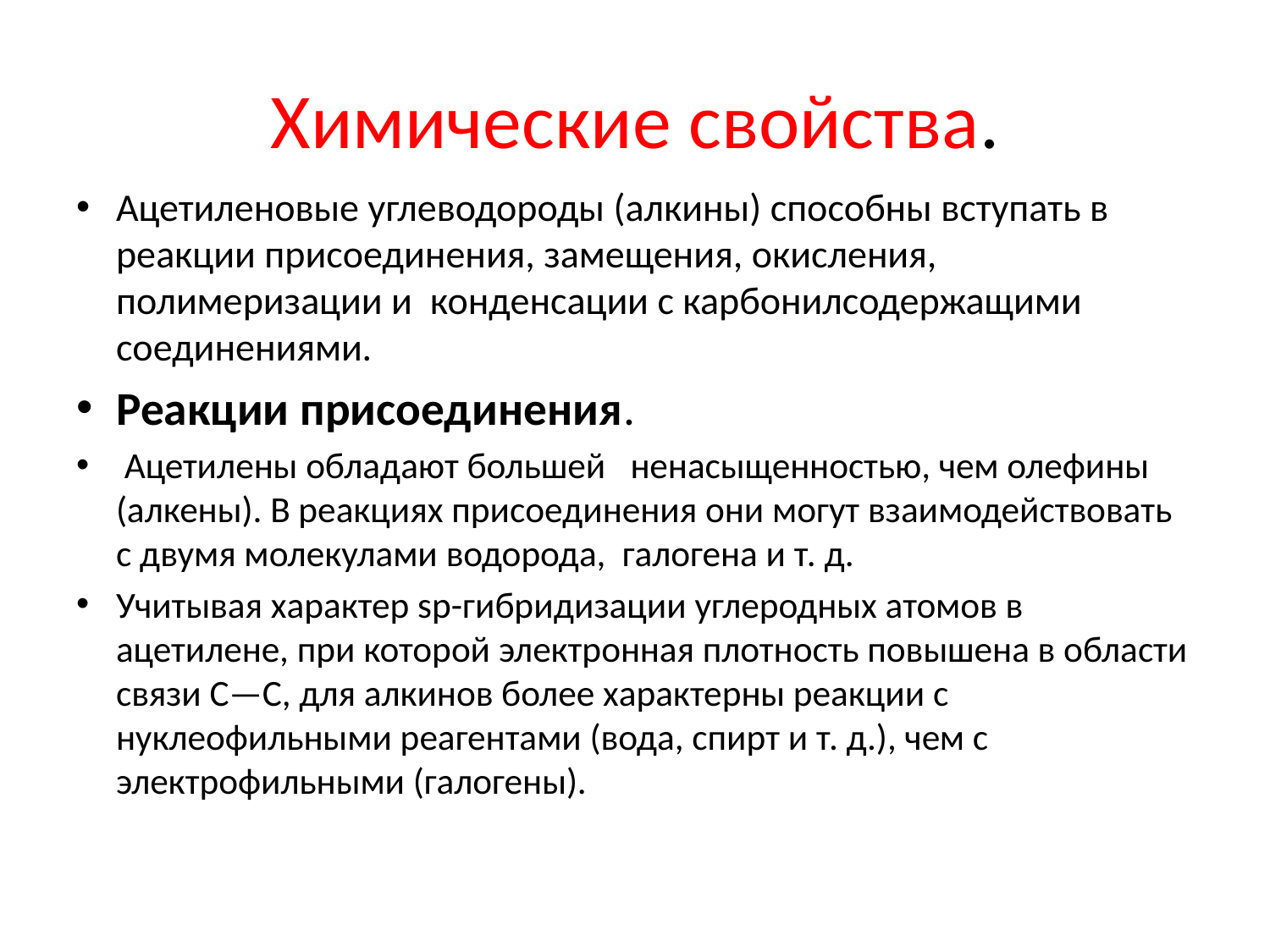

# Химические свойства.
Ацетиленовые углеводороды (алкины) способны вступать в реакции присоединения, замещения, окисления, полимеризации и  конденсации с карбонилсодержащими соединениями.
Реакции присоединения.
 Ацетилены обладают большей   ненасыщенностью, чем олефины (алкены). В реакциях присоединения они могут взаимодействовать с двумя молекулами водорода,  галогена и т. д.
Учитывая характер sp-гибридизации углеродных атомов в ацетилене, при которой электронная плотность повышена в области связи С—С, для алкинов более характерны реакции с нуклеофильными реагентами (вода, спирт и т. д.), чем с электрофильными (галогены).